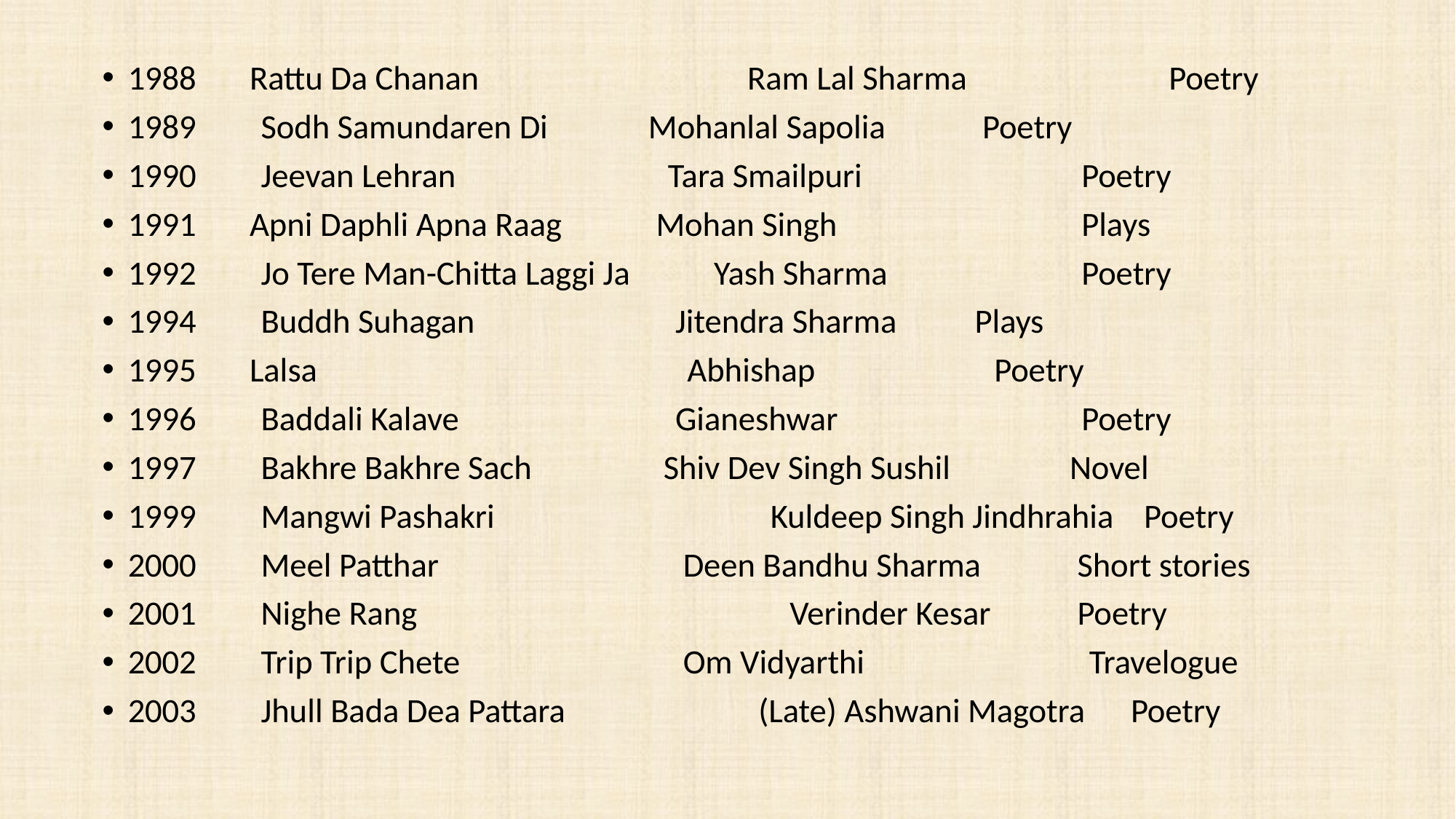

1988       Rattu Da Chanan	                        Ram Lal Sharma	                      Poetry
1989	      Sodh Samundaren Di	           Mohanlal Sapolia	         Poetry
1990	      Jeevan Lehran	                         Tara Smailpuri	                      Poetry
1991       Apni Daphli Apna Raag	            Mohan Singh	                      Plays
1992	      Jo Tere Man-Chitta Laggi Ja           Yash Sharma	                      Poetry
1994	      Buddh Suhagan	                          Jitendra Sharma	        Plays
1995       Lalsa	                                       Abhishap	                      Poetry
1996	      Baddali Kalave	                          Gianeshwar	                      Poetry
1997	      Bakhre Bakhre Sach	             Shiv Dev Singh Sushil	         Novel
1999	      Mangwi Pashakri	                           Kuldeep Singh Jindhrahia    Poetry
2000 	      Meel Patthar	                           Deen Bandhu Sharma	          Short stories
2001	      Nighe Rang	                                         Verinder Kesar	          Poetry
2002	      Trip Trip Chete	                           Om Vidyarthi	                       Travelogue
2003	      Jhull Bada Dea Pattara	              (Late) Ashwani Magotra      Poetry